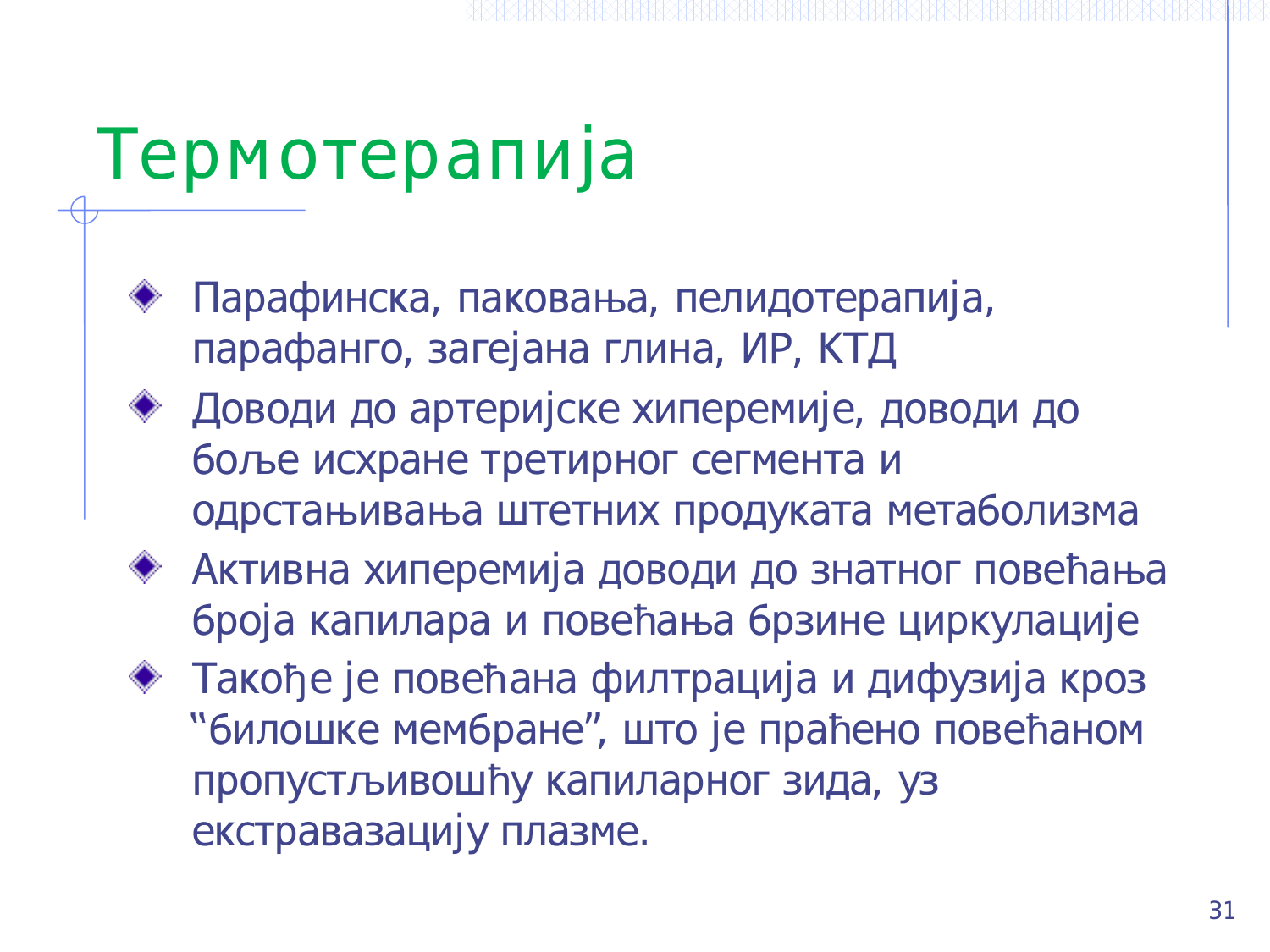

# Термотерапија
Парафинска, паковања, пелидотерапија, парафанго, загејана глина, ИР, КТД
Доводи до артеријске хиперемије, доводи до боље исхране третирног сегмента и одрстањивања штетних продуката метаболизма
Активна хиперемија доводи до знатног повећања броја капилара и повећања брзине циркулације
Такође је повећана филтрација и дифузија кроз “билошке мембране”, што је праћено повећаном пропустљивошћу капиларног зида, уз екстравазацију плазме.
31